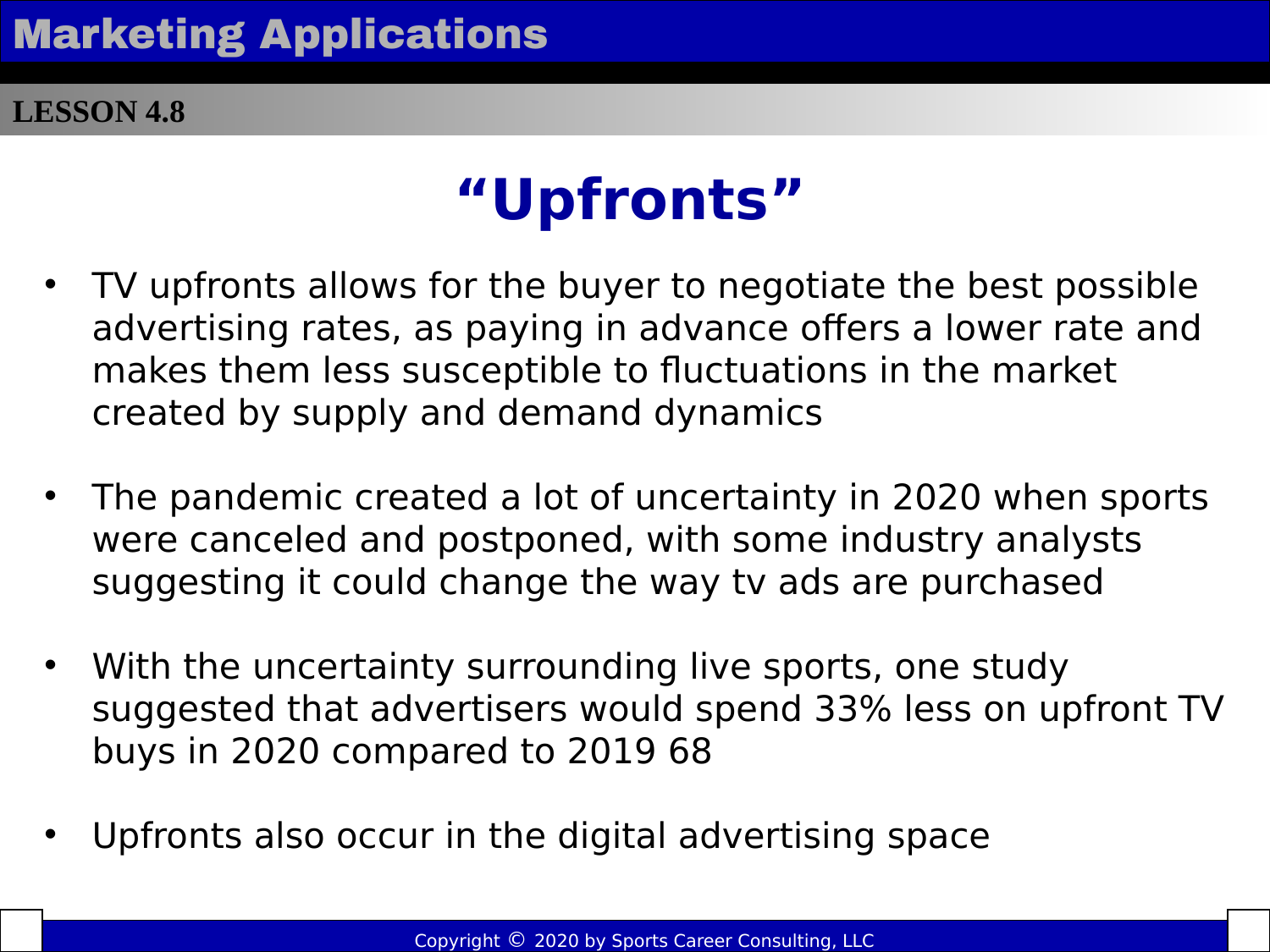

Marketing Applications
LESSON 4.8

 “Upfronts”

TV upfronts allows for the buyer to negotiate the best possible advertising rates, as paying in advance offers a lower rate and makes them less susceptible to fluctuations in the market created by supply and demand dynamics

The pandemic created a lot of uncertainty in 2020 when sports were canceled and postponed, with some industry analysts suggesting it could change the way tv ads are purchased

With the uncertainty surrounding live sports, one study suggested that advertisers would spend 33% less on upfront TV buys in 2020 compared to 2019 68

Upfronts also occur in the digital advertising space
Copyright © 2020 by Sports Career Consulting, LLC